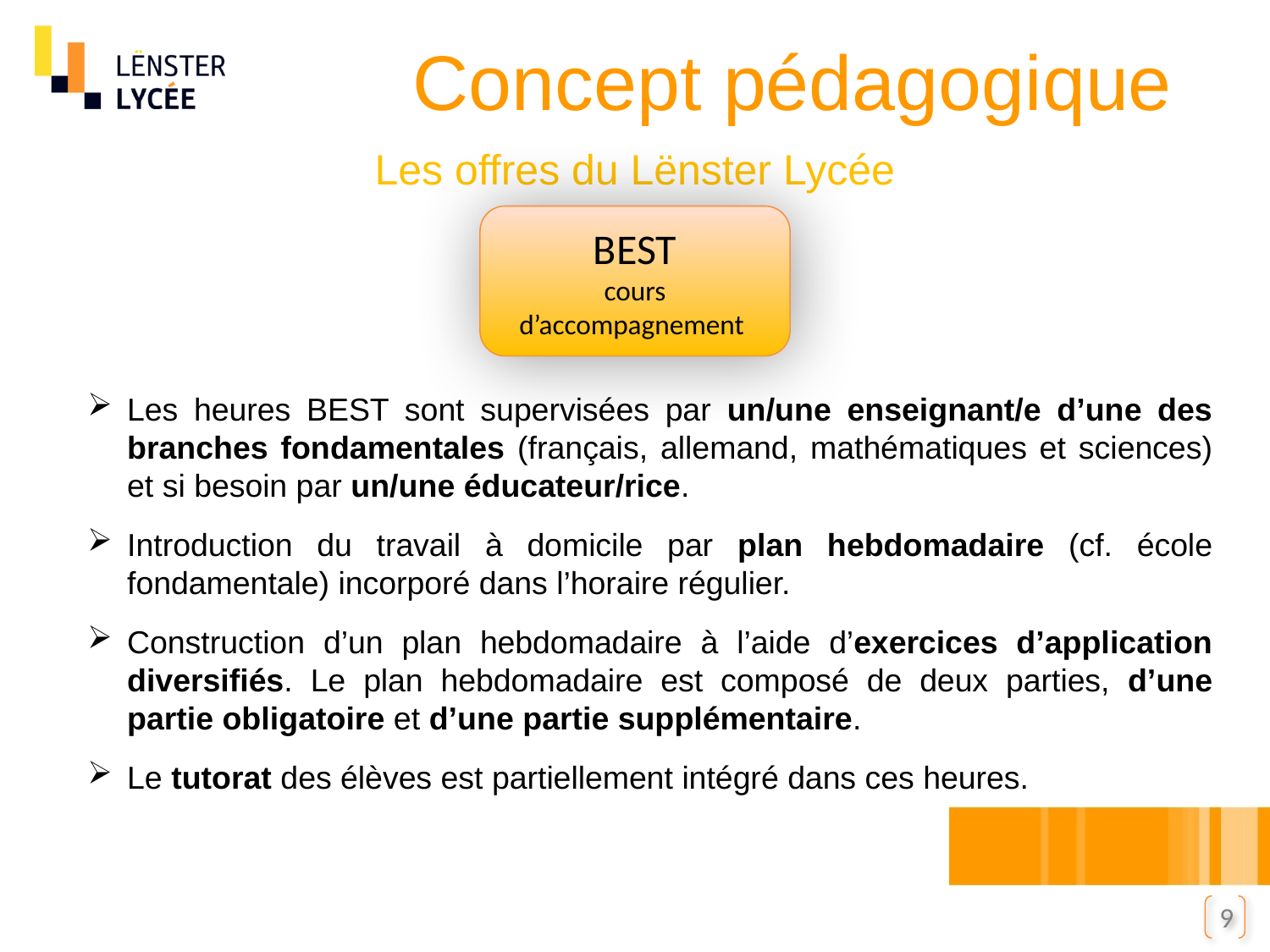

Concept pédagogique
Les offres du Lënster Lycée
BEST
cours d’accompagnement
Les heures BEST sont supervisées par un/une enseignant/e d’une des branches fondamentales (français, allemand, mathématiques et sciences) et si besoin par un/une éducateur/rice.
Introduction du travail à domicile par plan hebdomadaire (cf. école fondamentale) incorporé dans l’horaire régulier.
Construction d’un plan hebdomadaire à l’aide d’exercices d’application diversifiés. Le plan hebdomadaire est composé de deux parties, d’une partie obligatoire et d’une partie supplémentaire.
Le tutorat des élèves est partiellement intégré dans ces heures.
9